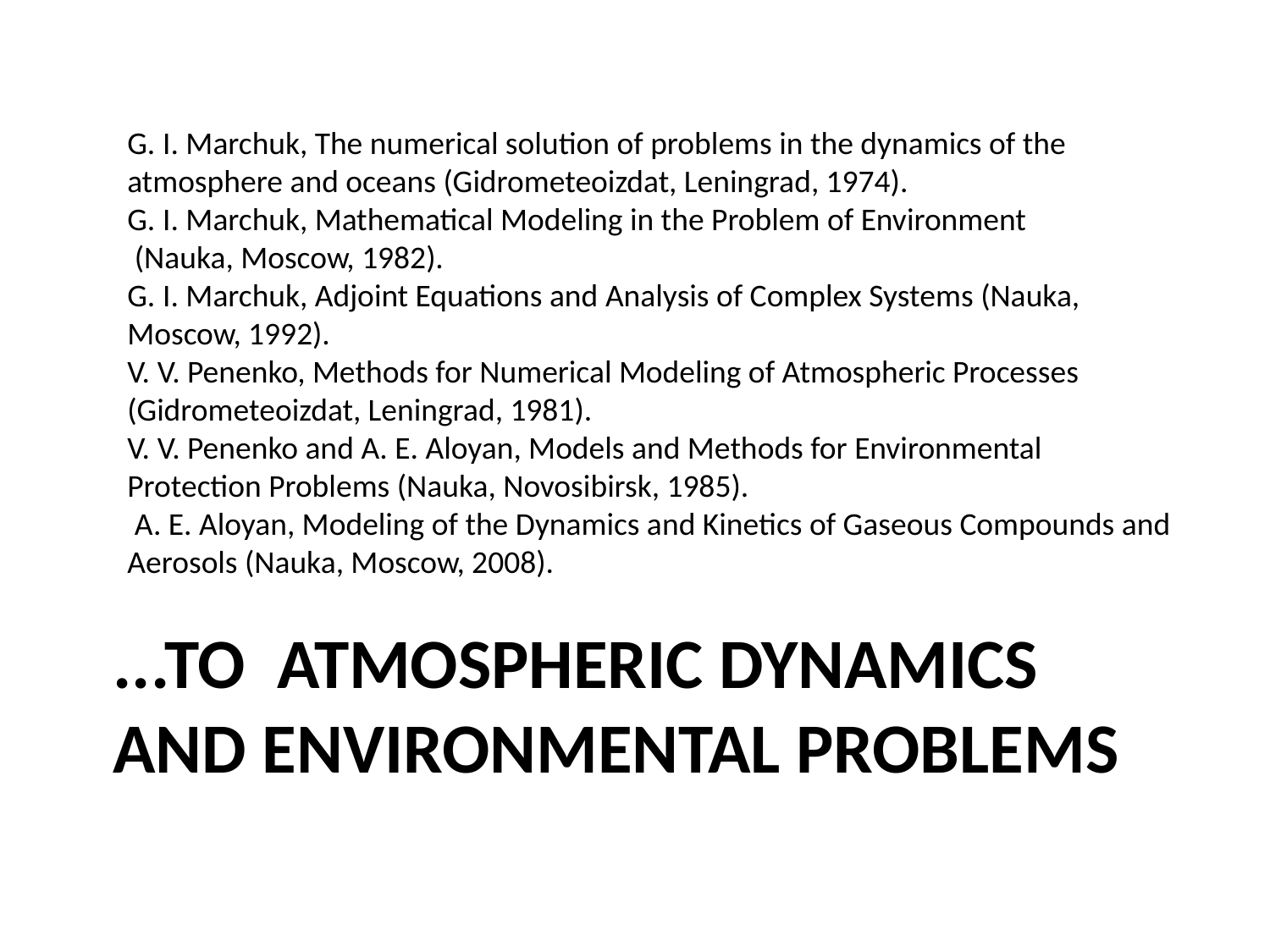

G. I. Marchuk, The numerical solution of problems in the dynamics of the atmosphere and oceans (Gidrometeoizdat, Leningrad, 1974).
G. I. Marchuk, Mathematical Modeling in the Problem of Environment
 (Nauka, Moscow, 1982).
G. I. Marchuk, Adjoint Equations and Analysis of Complex Systems (Nauka, Moscow, 1992).
V. V. Penenko, Methods for Numerical Modeling of Atmospheric Processes (Gidrometeoizdat, Leningrad, 1981).
V. V. Penenko and A. E. Aloyan, Models and Methods for Environmental Protection Problems (Nauka, Novosibirsk, 1985).
 A. E. Aloyan, Modeling of the Dynamics and Kinetics of Gaseous Compounds and Aerosols (Nauka, Moscow, 2008).

# ...to  atmospheric dynamics and environmental problems